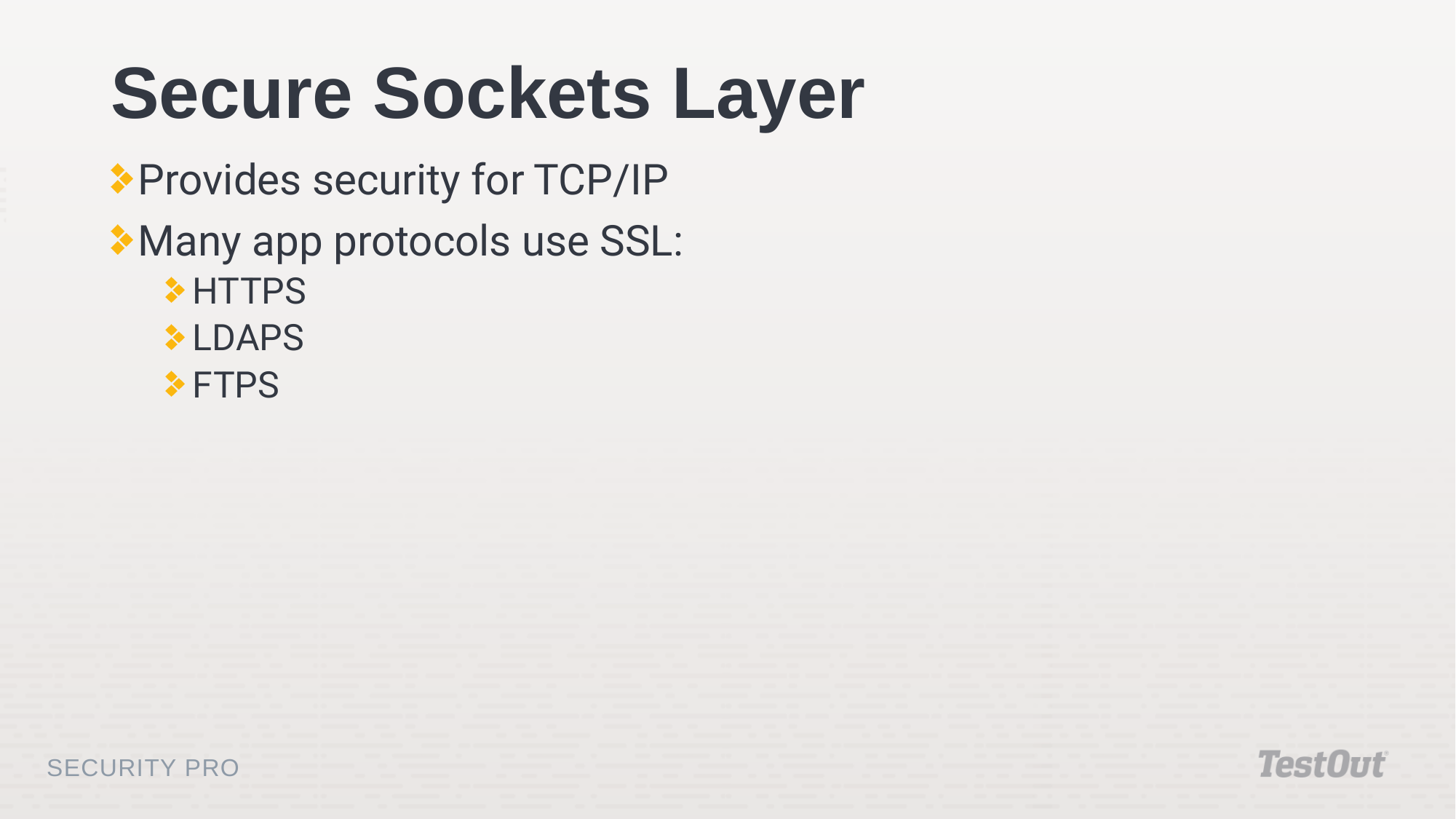

# Secure Sockets Layer
Provides security for TCP/IP
Many app protocols use SSL:
HTTPS
LDAPS
FTPS
Security Pro